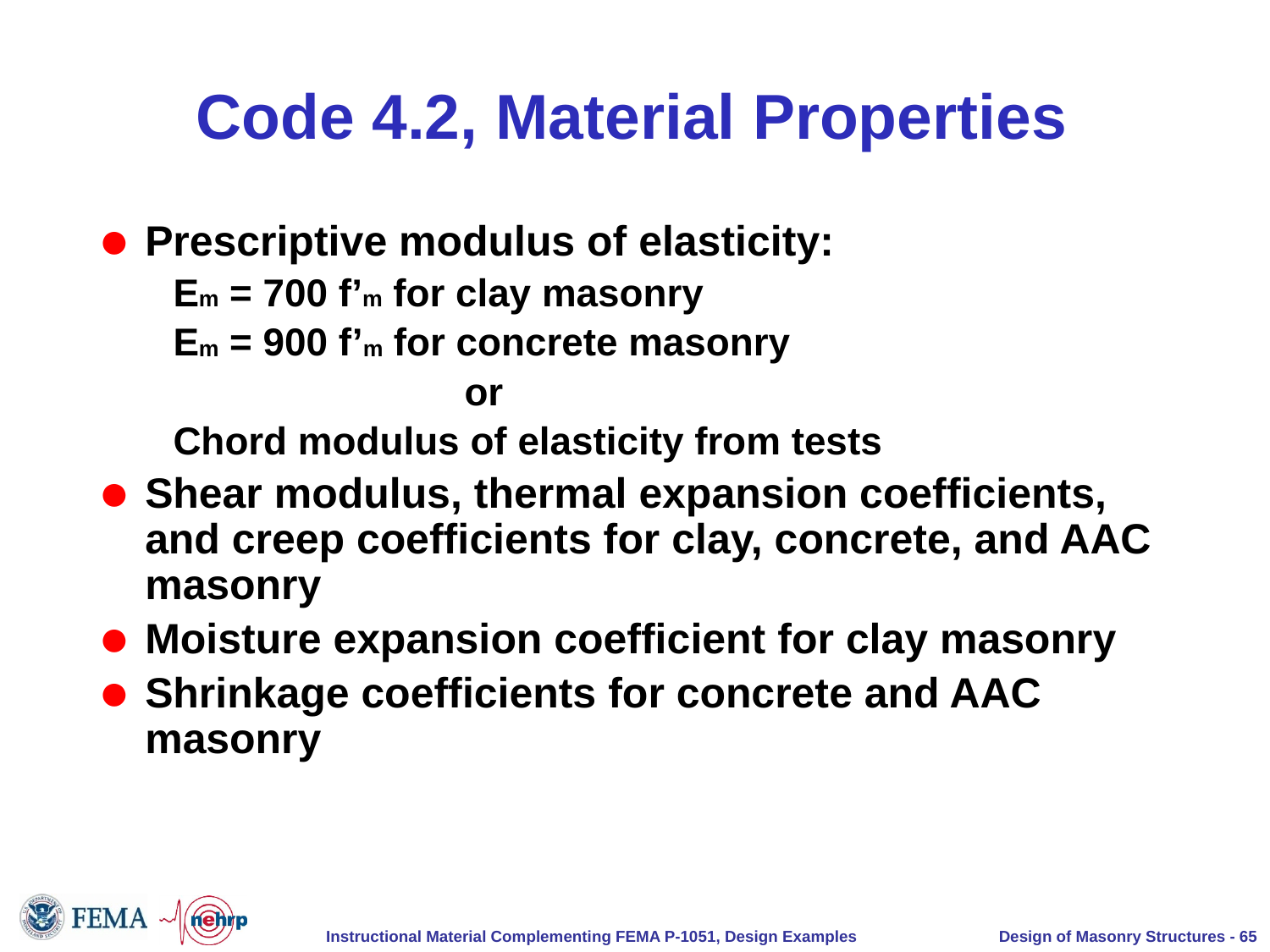

# Code 4.2, Material Properties
Prescriptive modulus of elasticity:
Em = 700 f’m for clay masonry
Em = 900 f’m for concrete masonry
			or
Chord modulus of elasticity from tests
Shear modulus, thermal expansion coefficients, and creep coefficients for clay, concrete, and AAC masonry
Moisture expansion coefficient for clay masonry
Shrinkage coefficients for concrete and AAC masonry
Design of Masonry Structures - 65
Instructional Material Complementing FEMA P-1051, Design Examples